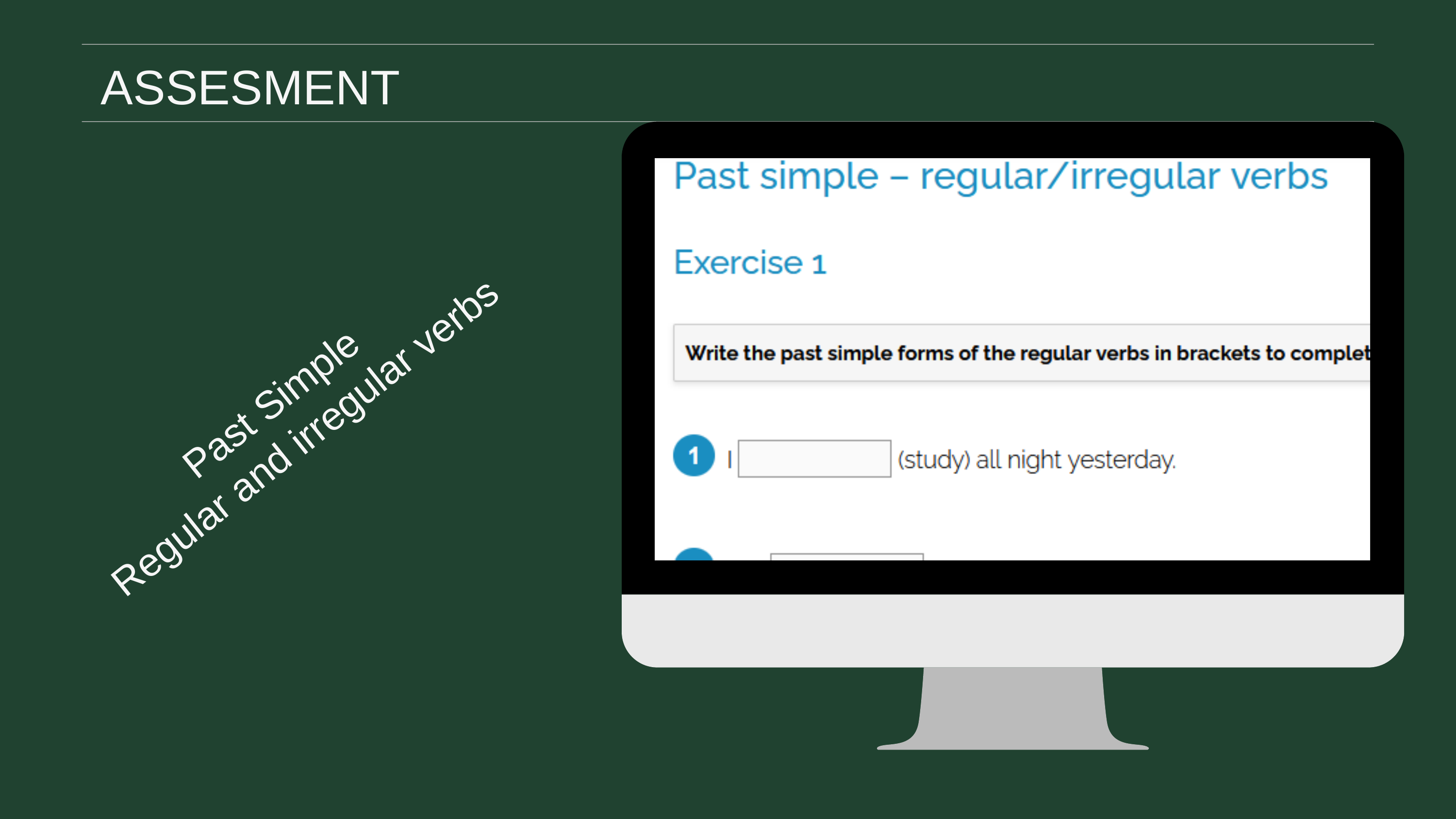

ASSESMENT

Past Simple
Regular and irregular verbs